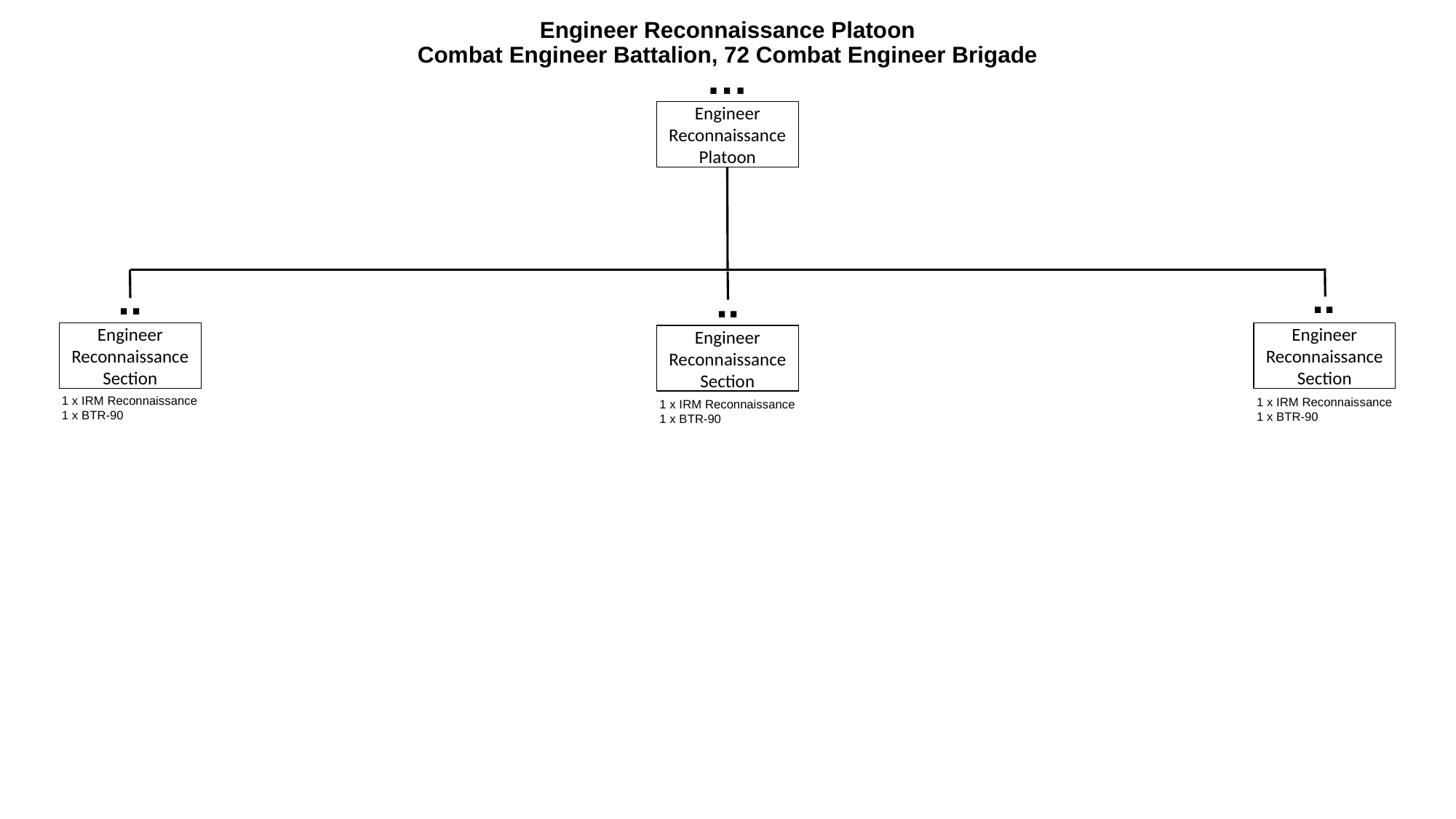

# Engineer Reconnaissance Platoon Combat Engineer Battalion, 72 Combat Engineer Brigade
…
Engineer Reconnaissance
Platoon
..
..
..
Engineer Reconnaissance Section
Engineer Reconnaissance Section
Engineer Reconnaissance Section
1 x IRM Reconnaissance
1 x BTR-90
1 x IRM Reconnaissance
1 x BTR-90
1 x IRM Reconnaissance
1 x BTR-90